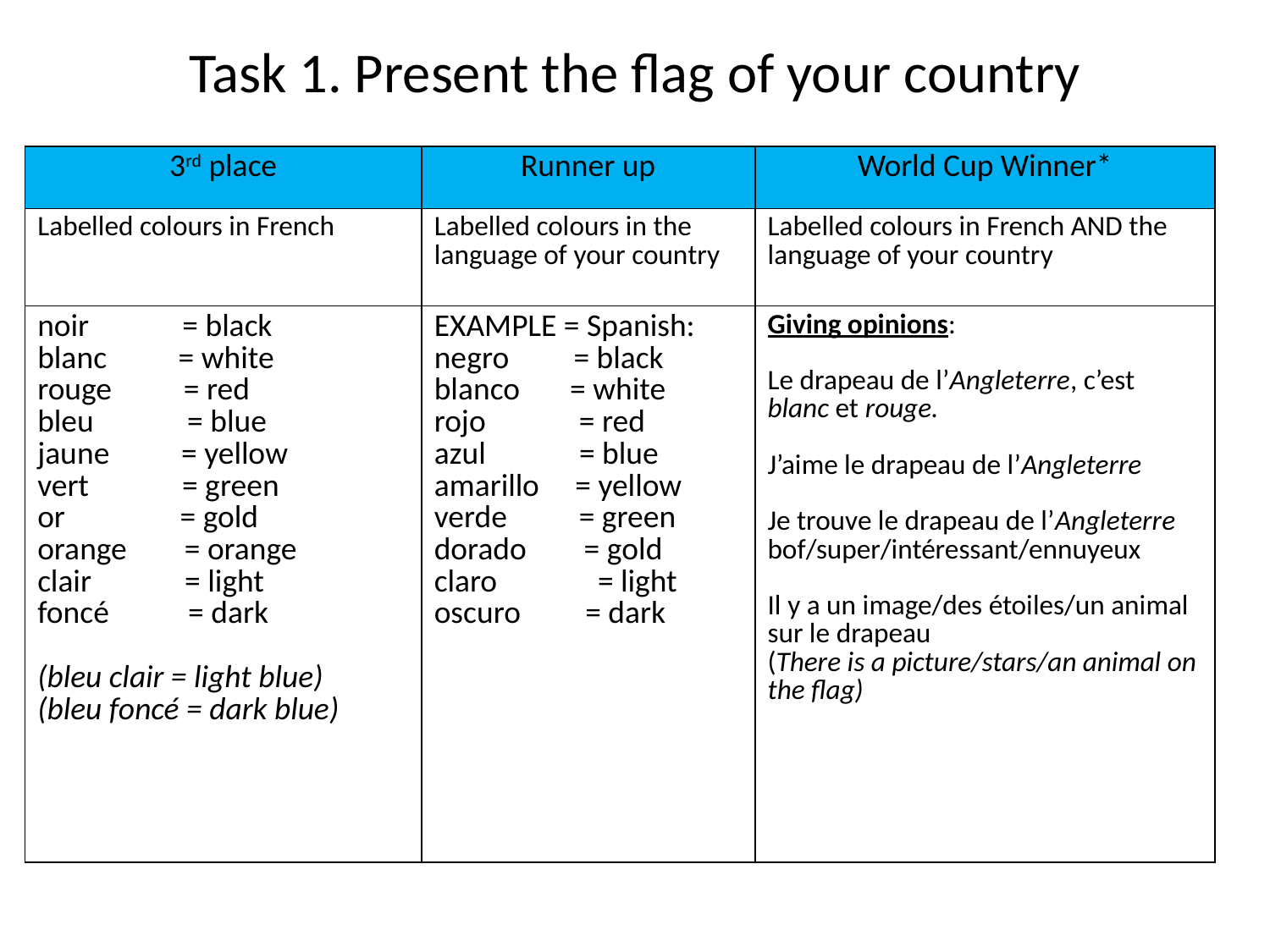

# Task 1. Present the flag of your country
| 3rd place | Runner up | World Cup Winner\* |
| --- | --- | --- |
| Labelled colours in French | Labelled colours in the language of your country | Labelled colours in French AND the language of your country |
| noir = black blanc = white rouge = red bleu = blue jaune = yellow vert = green or = gold orange = orange clair = light foncé = dark (bleu clair = light blue) (bleu foncé = dark blue) | EXAMPLE = Spanish: negro = black blanco = white rojo = red azul = blue amarillo = yellow verde = green dorado = gold claro = light oscuro = dark | Giving opinions: Le drapeau de l’Angleterre, c’est blanc et rouge. J’aime le drapeau de l’Angleterre Je trouve le drapeau de l’Angleterre bof/super/intéressant/ennuyeux Il y a un image/des étoiles/un animal sur le drapeau (There is a picture/stars/an animal on the flag) |